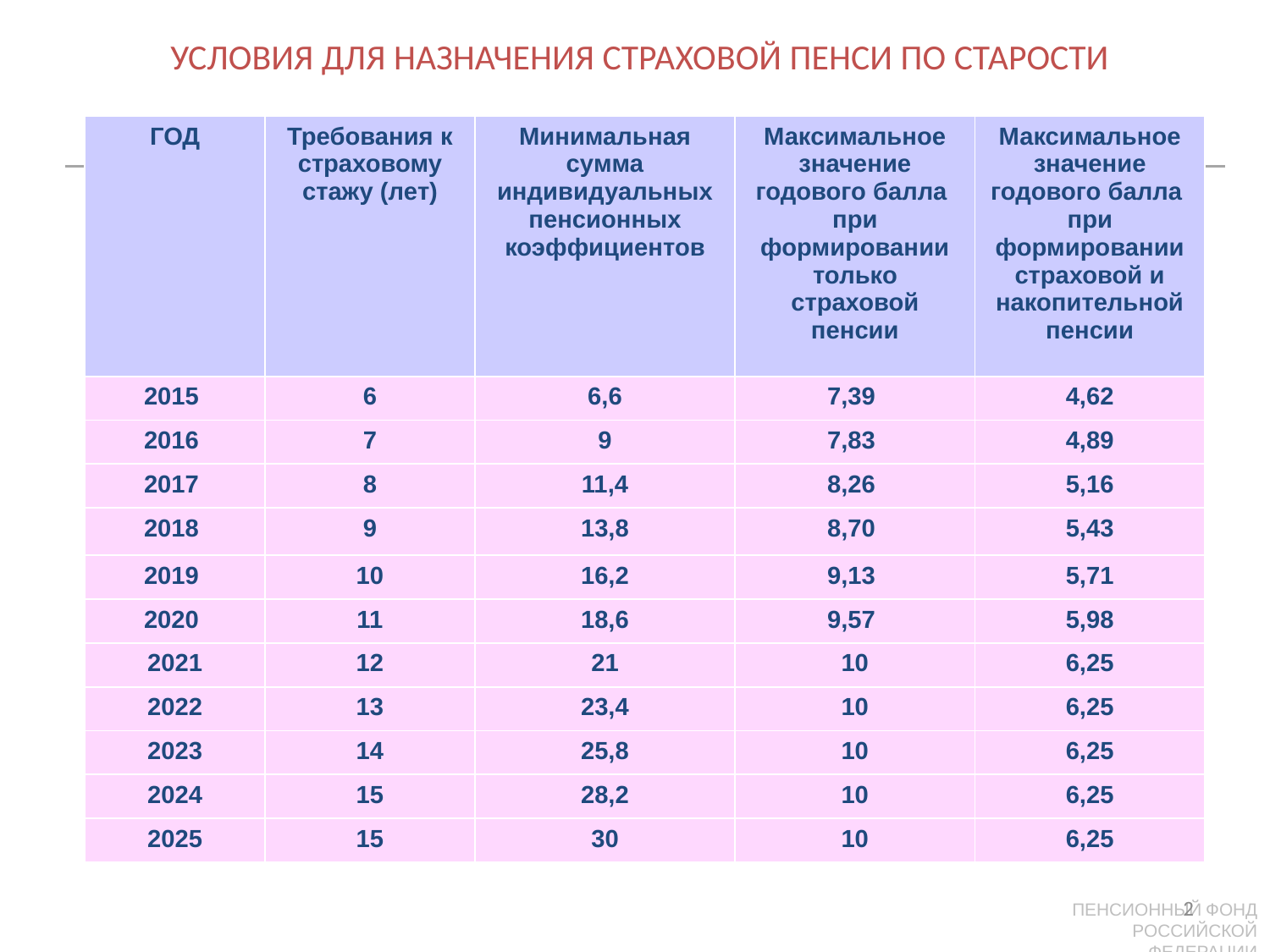

УСЛОВИЯ ДЛЯ НАЗНАЧЕНИЯ СТРАХОВОЙ ПЕНСИ ПО СТАРОСТИ
| ГОД | Требования к страховому стажу (лет) | Минимальная сумма индивидуальных пенсионных коэффициентов | Максимальное значение годового балла при формировании только страховой пенсии | Максимальное значение годового балла при формировании страховой и накопительной пенсии |
| --- | --- | --- | --- | --- |
| 2015 | 6 | 6,6 | 7,39 | 4,62 |
| 2016 | 7 | 9 | 7,83 | 4,89 |
| 2017 | 8 | 11,4 | 8,26 | 5,16 |
| 2018 | 9 | 13,8 | 8,70 | 5,43 |
| 2019 | 10 | 16,2 | 9,13 | 5,71 |
| 2020 | 11 | 18,6 | 9,57 | 5,98 |
| 2021 | 12 | 21 | 10 | 6,25 |
| 2022 | 13 | 23,4 | 10 | 6,25 |
| 2023 | 14 | 25,8 | 10 | 6,25 |
| 2024 | 15 | 28,2 | 10 | 6,25 |
| 2025 | 15 | 30 | 10 | 6,25 |
2